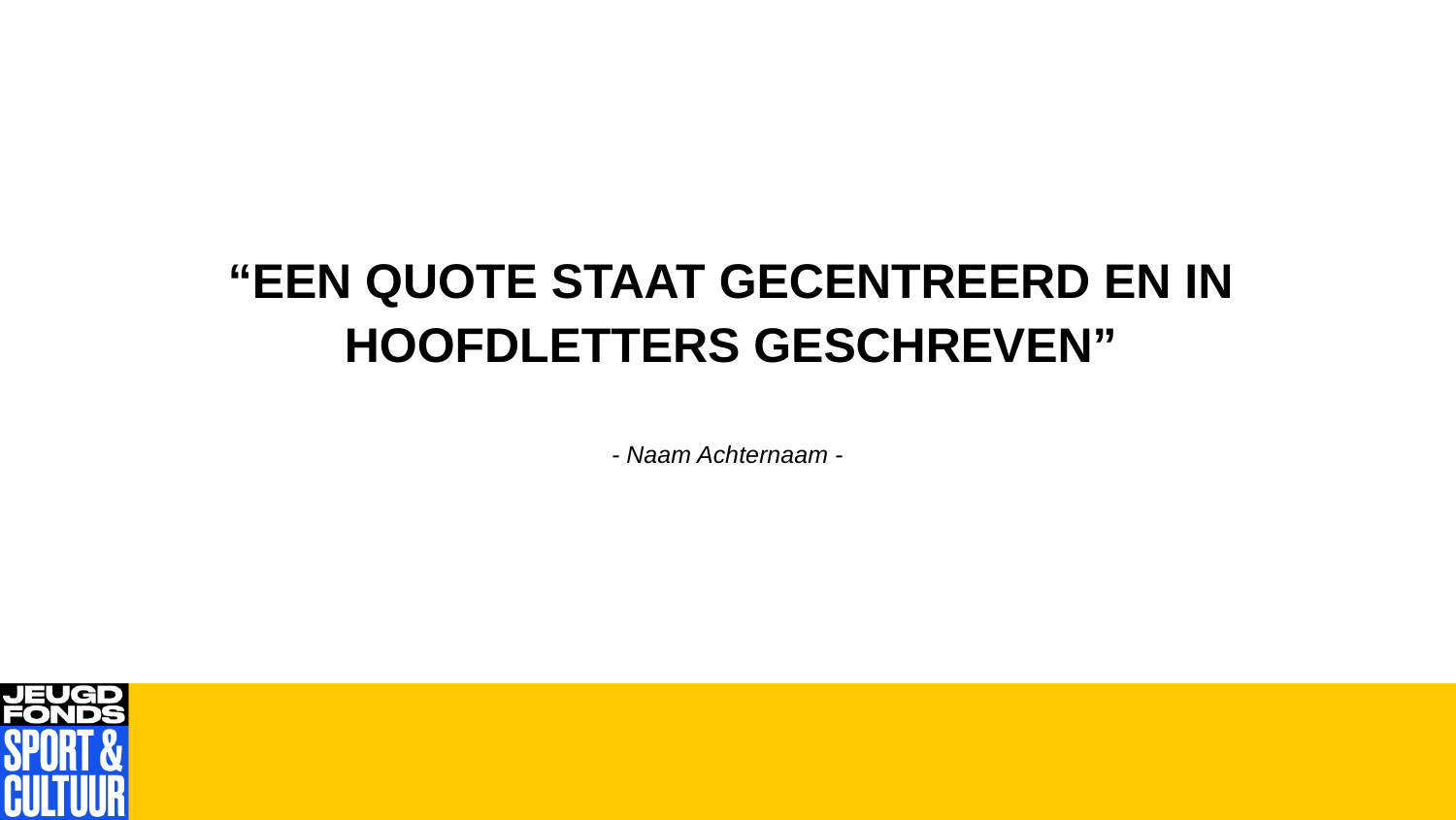

“EEN QUOTE STAAT GECENTREERD EN IN HOOFDLETTERS GESCHREVEN”

- Naam Achternaam -